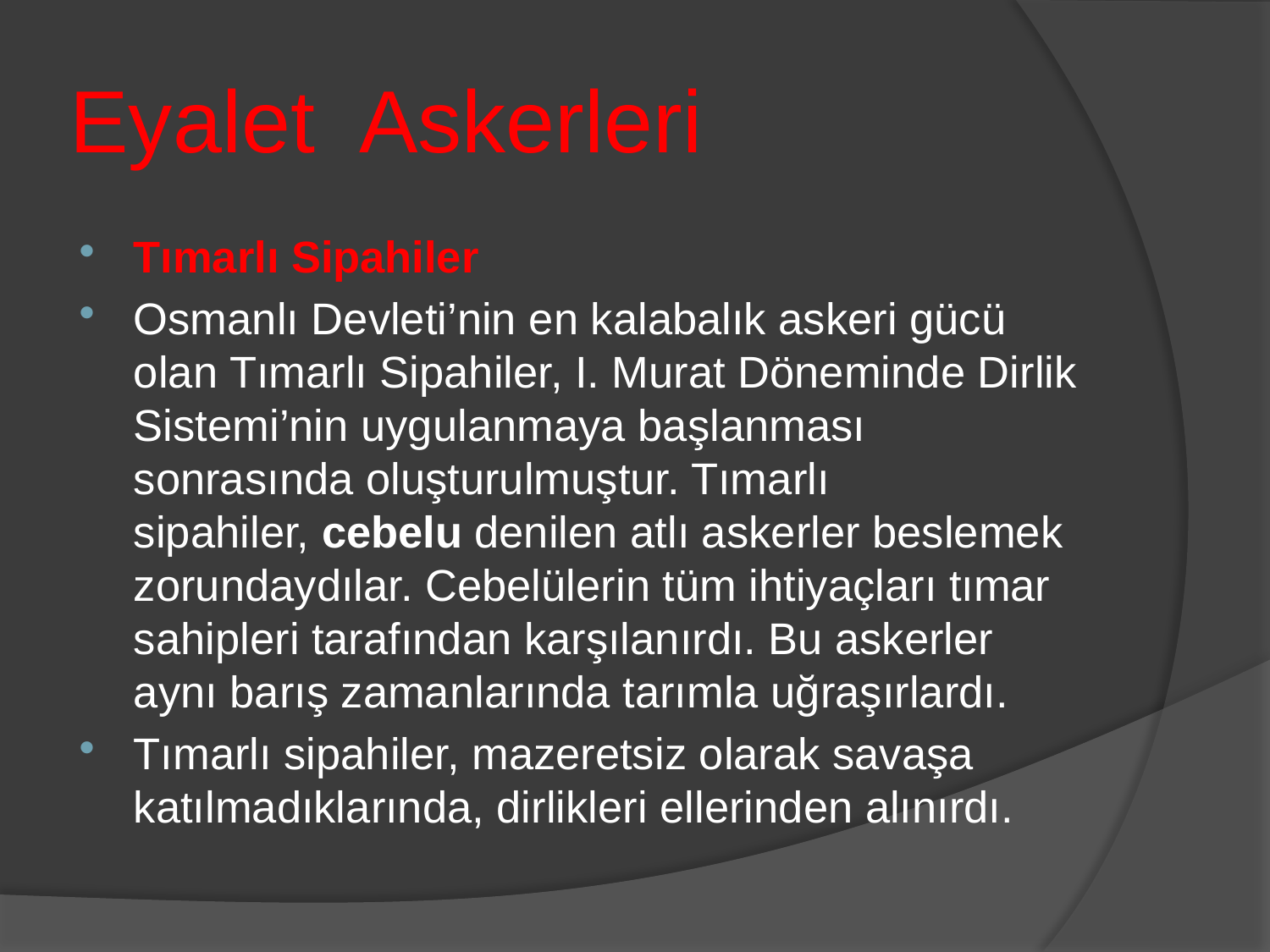

# Eyalet  Askerleri
Tımarlı Sipahiler
Osmanlı Devleti’nin en kalabalık askeri gücü olan Tımarlı Sipahiler, I. Murat Döneminde Dirlik Sistemi’nin uygulanmaya başlanması sonrasında oluşturulmuştur. Tımarlı sipahiler, cebelu denilen atlı askerler beslemek zorundaydılar. Cebelülerin tüm ihtiyaçları tımar sahipleri tarafından karşılanırdı. Bu askerler aynı barış zamanlarında tarımla uğraşırlardı.
Tımarlı sipahiler, mazeretsiz olarak savaşa katılmadıklarında, dirlikleri ellerinden alınırdı.